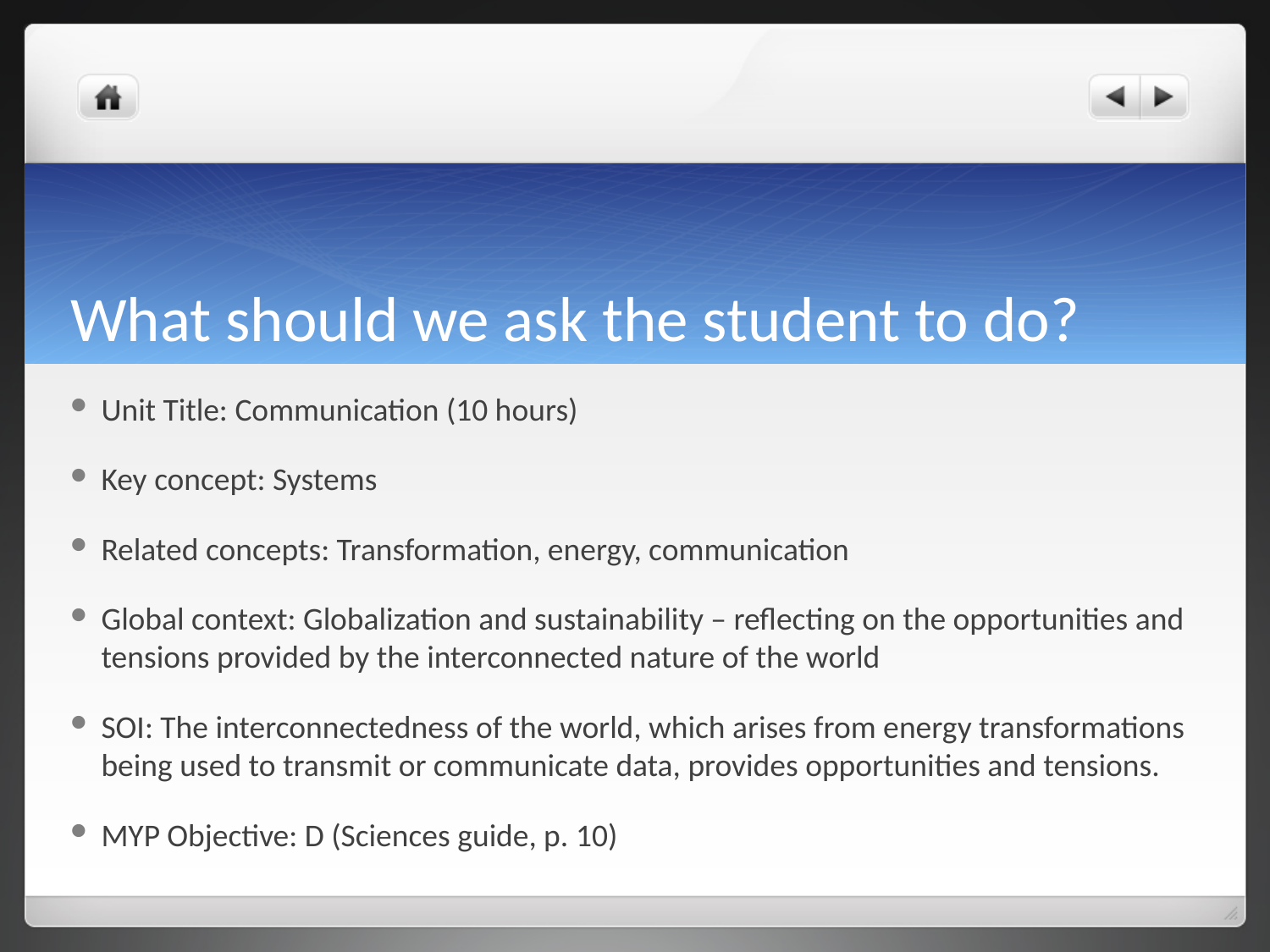

# What should we ask the student to do?
Unit Title: Communication (10 hours)
Key concept: Systems
Related concepts: Transformation, energy, communication
Global context: Globalization and sustainability – reflecting on the opportunities and tensions provided by the interconnected nature of the world
SOI: The interconnectedness of the world, which arises from energy transformations being used to transmit or communicate data, provides opportunities and tensions.
MYP Objective: D (Sciences guide, p. 10)